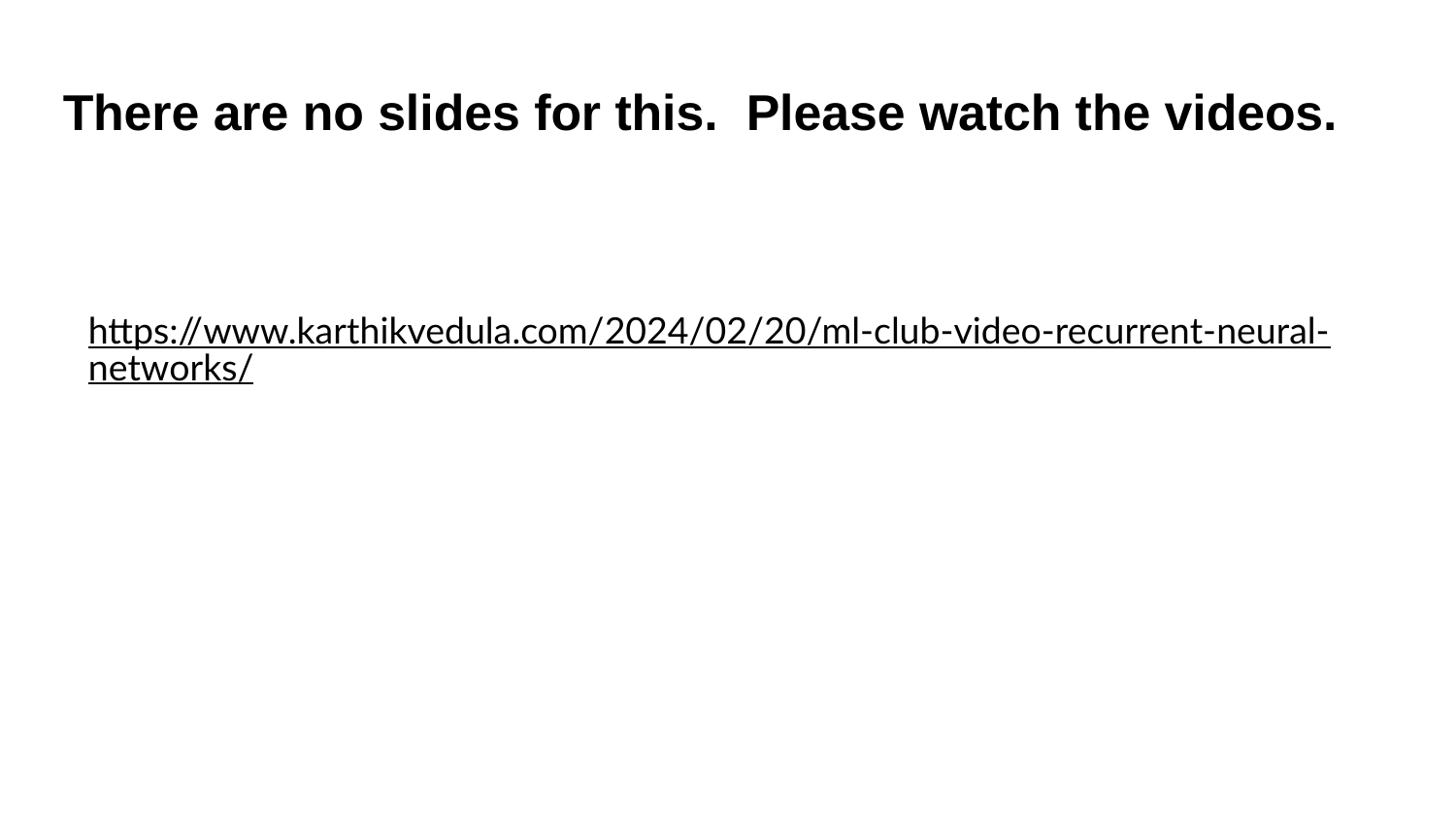

# There are no slides for this.  Please watch the videos.

https://www.karthikvedula.com/2024/02/20/ml-club-video-recurrent-neural-networks/